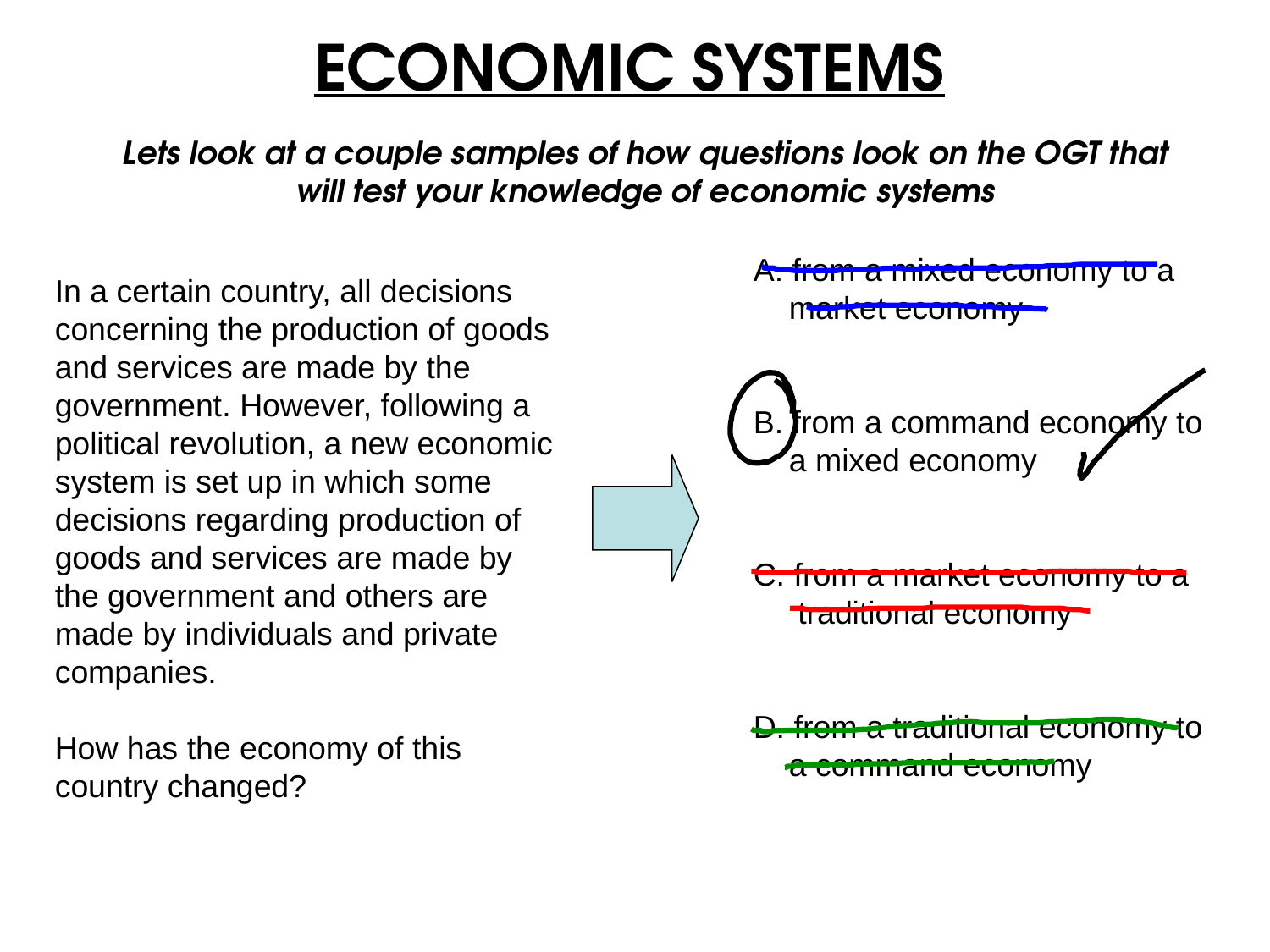

ECONOMIC SYSTEMS
Lets look at a couple samples of how questions look on the OGT that will test your knowledge of economic systems

A. from a mixed economy to a
    market economy

B. from a command economy to
    a mixed economy

C. from a market economy to a
     traditional economy

D. from a traditional economy to
    a command economy

In a certain country, all decisions
concerning the production of goods
and services are made by the
government. However, following a
political revolution, a new economic
system is set up in which some
decisions regarding production of
goods and services are made by the government and others are made by individuals and private companies.

How has the economy of this
country changed?